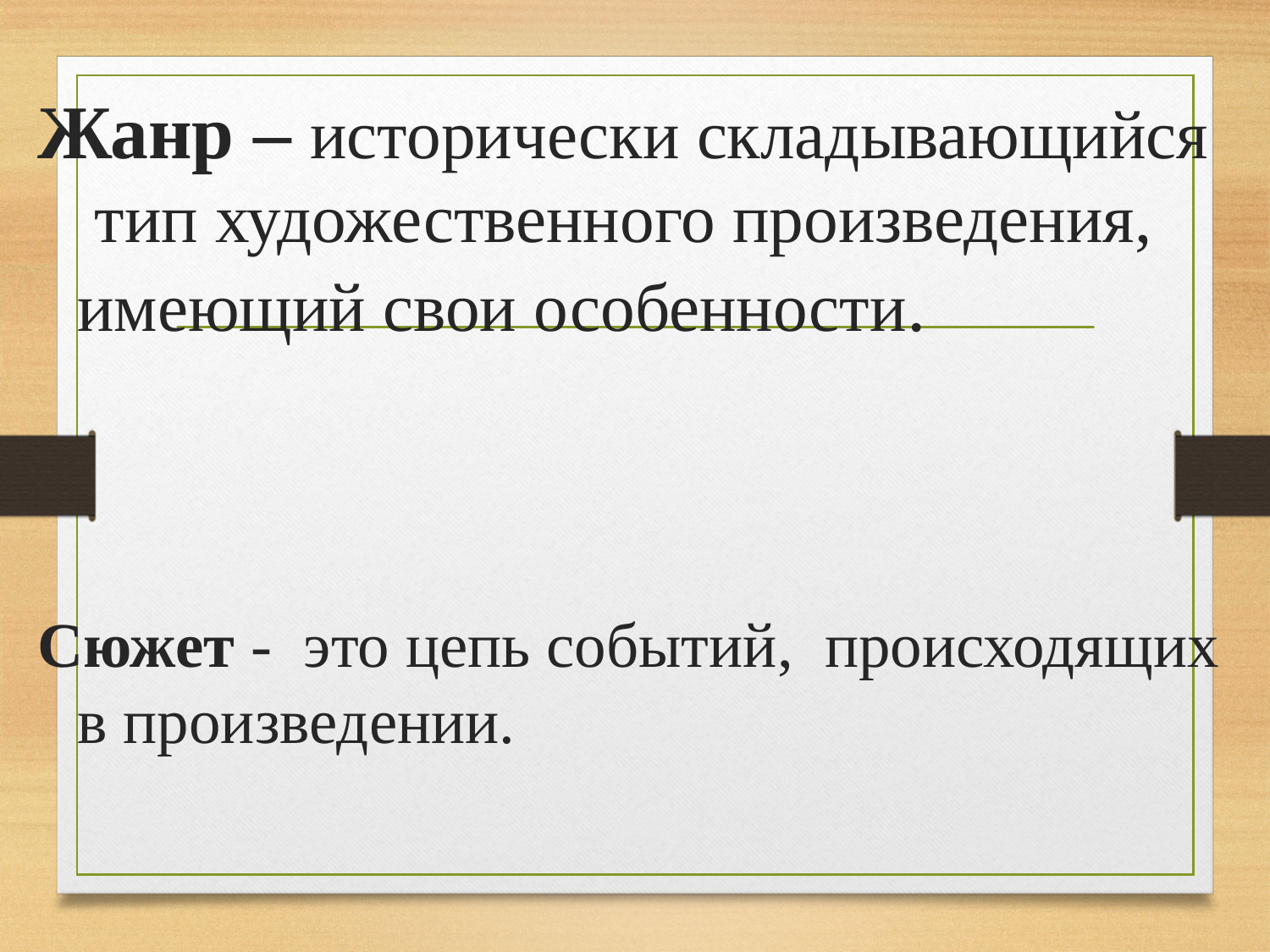

Жанр – исторически складывающийся  тип художественного произведения, имеющий свои особенности.

Сюжет -  это цепь событий,  происходящих в произведении.